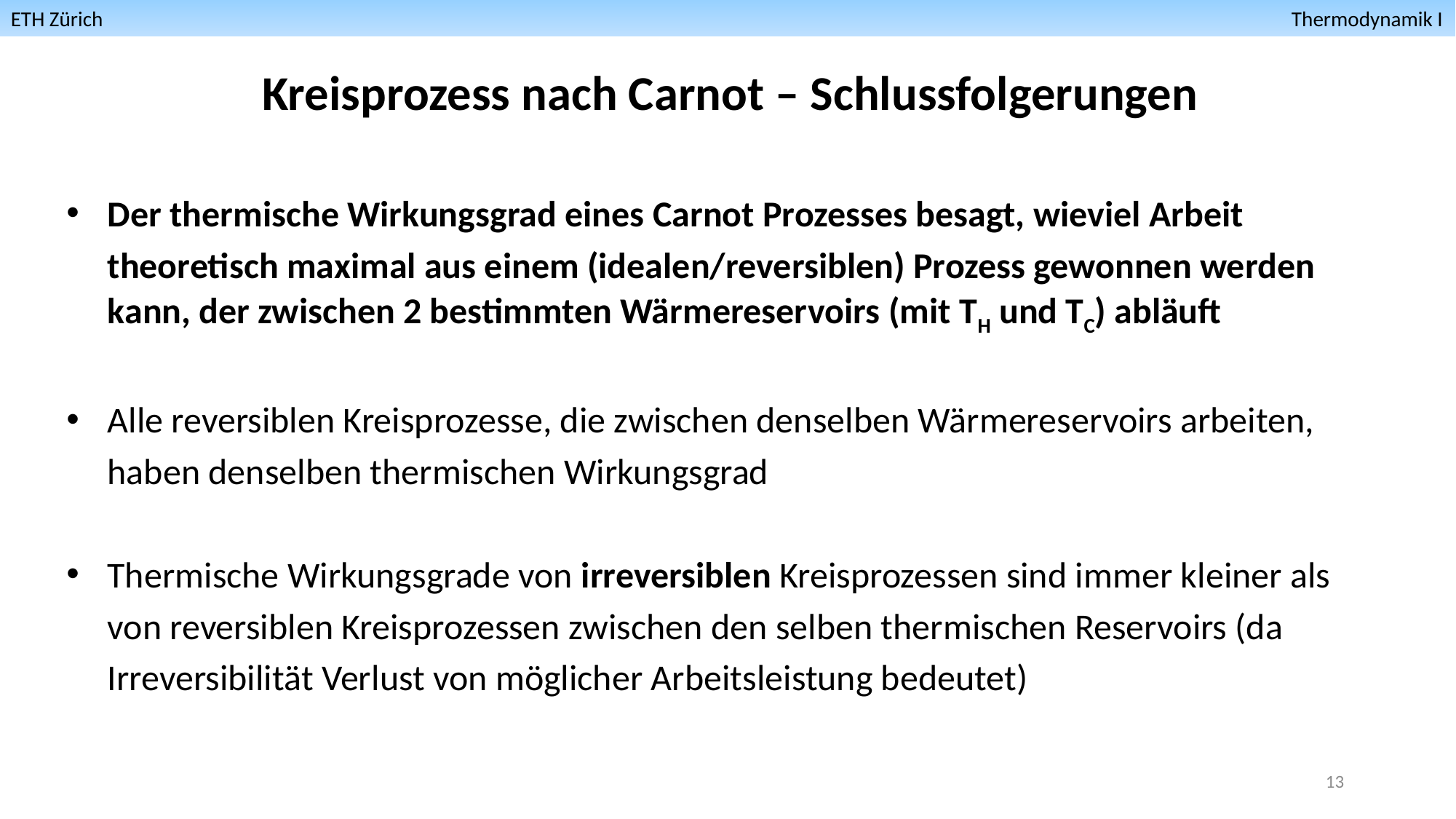

ETH Zürich											                 Thermodynamik I
Kreisprozess nach Carnot – Schlussfolgerungen

Der thermische Wirkungsgrad eines Carnot Prozesses besagt, wieviel Arbeit theoretisch maximal aus einem (idealen/reversiblen) Prozess gewonnen werden kann, der zwischen 2 bestimmten Wärmereservoirs (mit TH und TC) abläuft

Alle reversiblen Kreisprozesse, die zwischen denselben Wärmereservoirs arbeiten, haben denselben thermischen Wirkungsgrad

Thermische Wirkungsgrade von irreversiblen Kreisprozessen sind immer kleiner als von reversiblen Kreisprozessen zwischen den selben thermischen Reservoirs (da Irreversibilität Verlust von möglicher Arbeitsleistung bedeutet)
13